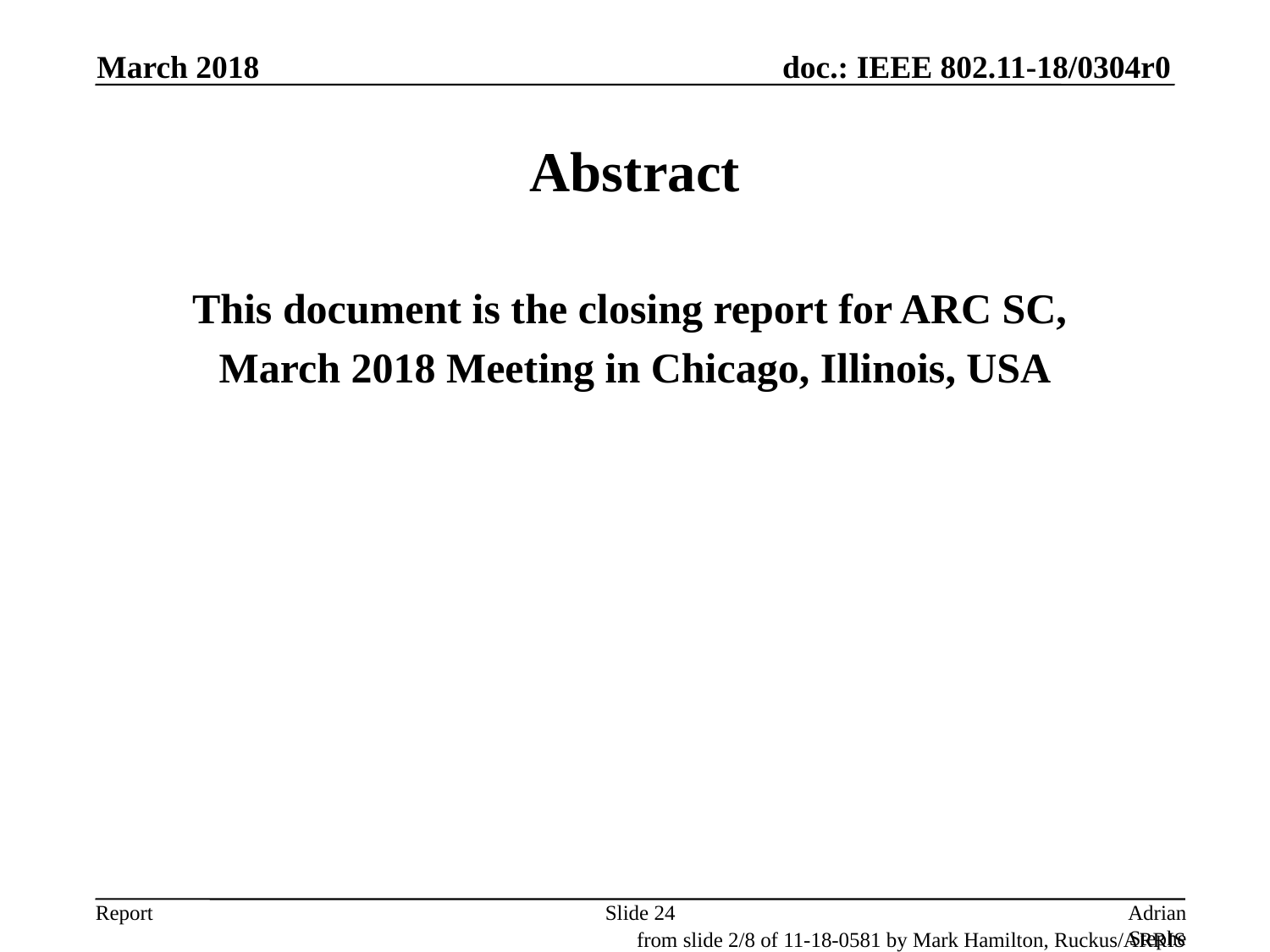

March 2018
# Abstract
This document is the closing report for ARC SC,
March 2018 Meeting in Chicago, Illinois, USA
Slide 24
Adrian Stephens, Intel Corporation
from slide 2/8 of 11-18-0581 by Mark Hamilton, Ruckus/ARRIS